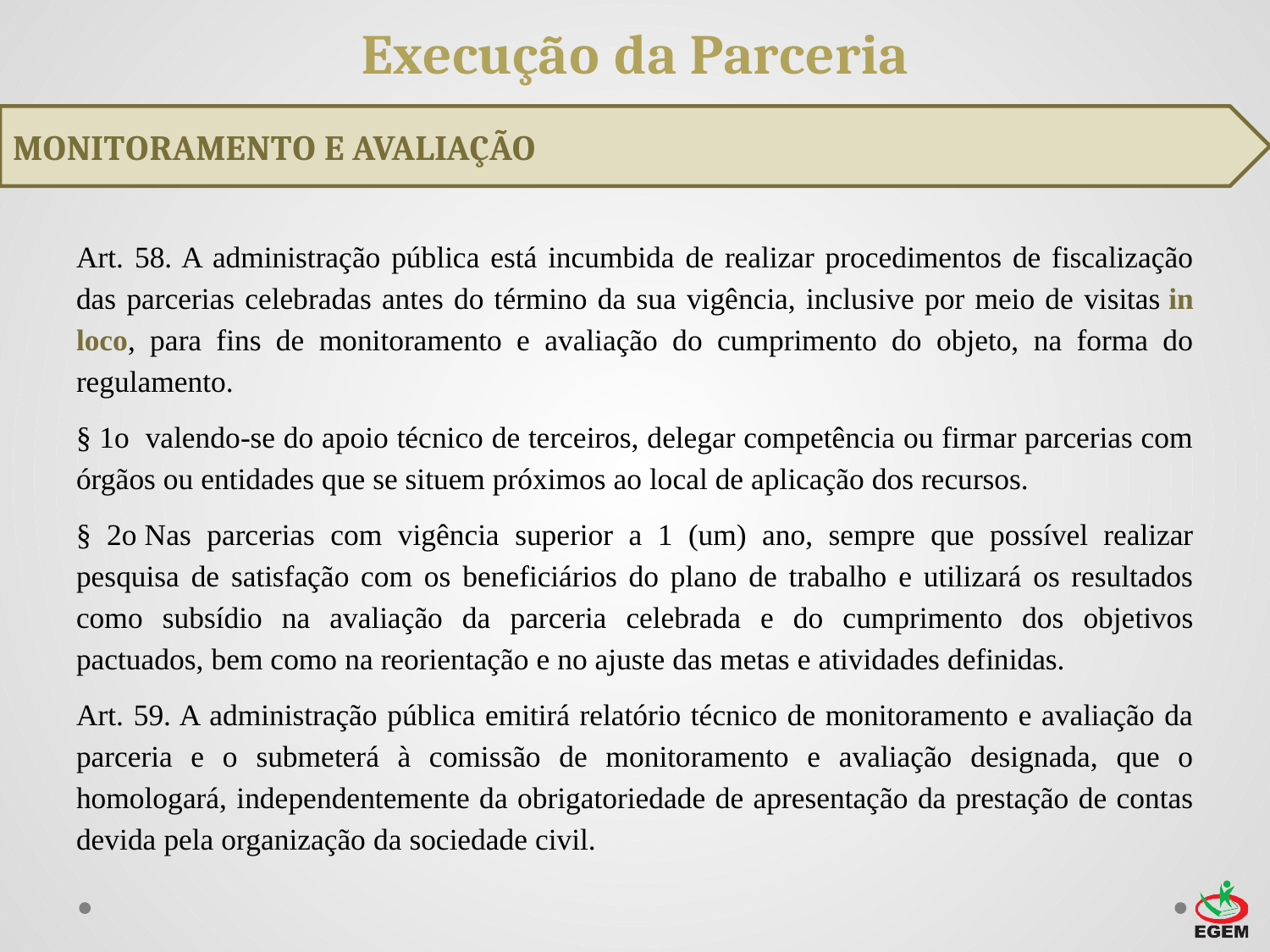

# Execução da Parceria
MONITORAMENTO E AVALIAÇÃO
Art. 58. A administração pública está incumbida de realizar procedimentos de fiscalização das parcerias celebradas antes do término da sua vigência, inclusive por meio de visitas in loco, para fins de monitoramento e avaliação do cumprimento do objeto, na forma do regulamento.
§ 1o  valendo-se do apoio técnico de terceiros, delegar competência ou firmar parcerias com órgãos ou entidades que se situem próximos ao local de aplicação dos recursos.
§ 2o Nas parcerias com vigência superior a 1 (um) ano, sempre que possível realizar pesquisa de satisfação com os beneficiários do plano de trabalho e utilizará os resultados como subsídio na avaliação da parceria celebrada e do cumprimento dos objetivos pactuados, bem como na reorientação e no ajuste das metas e atividades definidas.
Art. 59. A administração pública emitirá relatório técnico de monitoramento e avaliação da parceria e o submeterá à comissão de monitoramento e avaliação designada, que o homologará, independentemente da obrigatoriedade de apresentação da prestação de contas devida pela organização da sociedade civil.